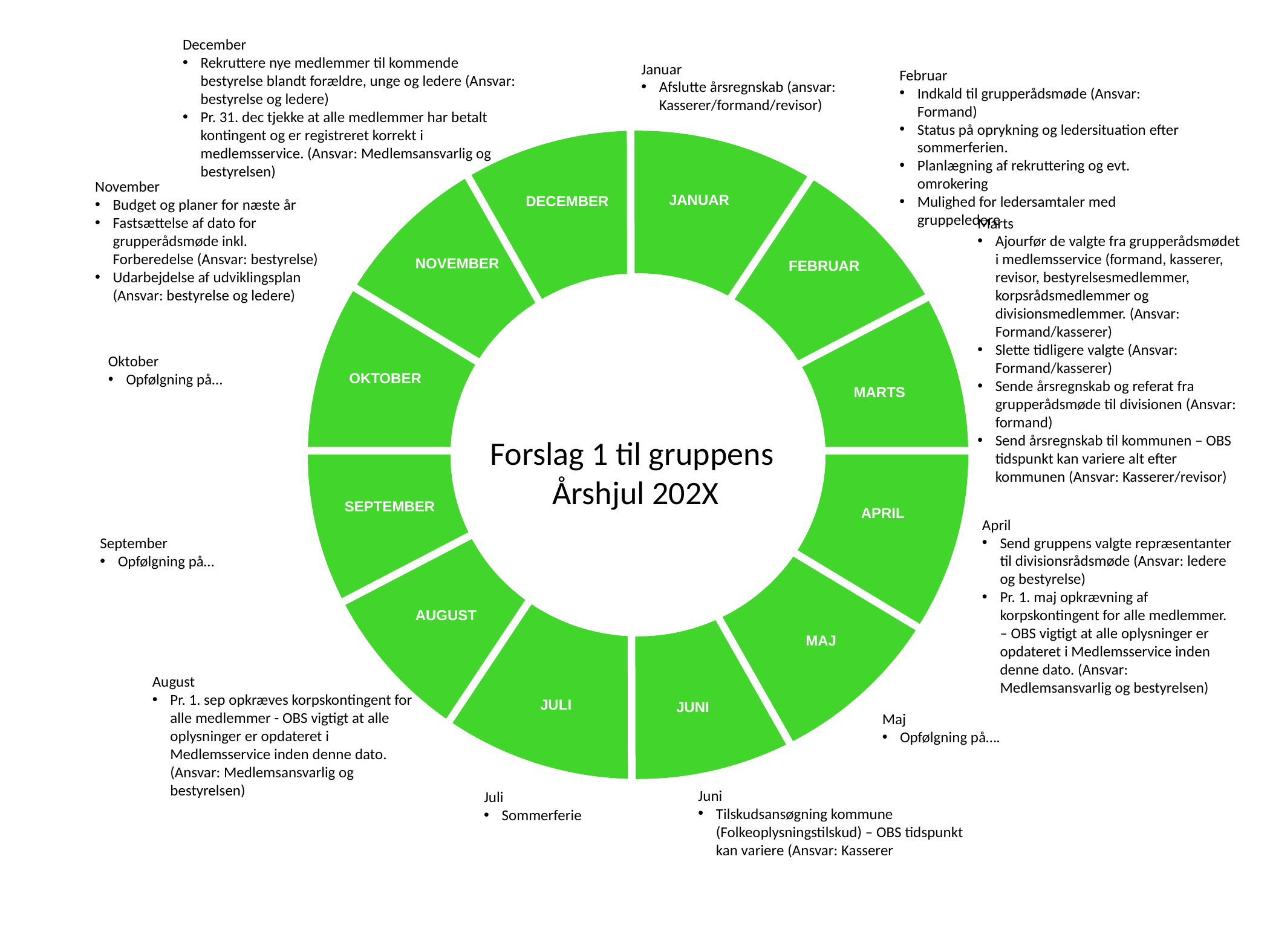

December
Rekruttere nye medlemmer til kommende bestyrelse blandt forældre, unge og ledere (Ansvar: bestyrelse og ledere)
Pr. 31. dec tjekke at alle medlemmer har betalt kontingent og er registreret korrekt i medlemsservice. (Ansvar: Medlemsansvarlig og bestyrelsen)

Januar
Afslutte årsregnskab (ansvar: Kasserer/formand/revisor)
Februar
Indkald til grupperådsmøde (Ansvar: Formand)
Status på oprykning og ledersituation efter sommerferien.
Planlægning af rekruttering og evt. omrokering
Mulighed for ledersamtaler med gruppeledere

JANUAR
DECEMBER
NOVEMBER
FEBRUAR
OKTOBER
MARTS
SEPTEMBER
APRIL
AUGUST
MAJ
JULI
JUNI
November
Budget og planer for næste år
Fastsættelse af dato for grupperådsmøde inkl. Forberedelse (Ansvar: bestyrelse)
Udarbejdelse af udviklingsplan (Ansvar: bestyrelse og ledere)
Marts
Ajourfør de valgte fra grupperådsmødet i medlemsservice (formand, kasserer, revisor, bestyrelsesmedlemmer, korpsrådsmedlemmer og divisionsmedlemmer. (Ansvar: Formand/kasserer)
Slette tidligere valgte (Ansvar: Formand/kasserer)
Sende årsregnskab og referat fra grupperådsmøde til divisionen (Ansvar: formand)
Send årsregnskab til kommunen – OBS tidspunkt kan variere alt efter kommunen (Ansvar: Kasserer/revisor)
Oktober
Opfølgning på…
Forslag 1 til gruppens
Årshjul 202X
April
Send gruppens valgte repræsentanter til divisionsrådsmøde (Ansvar: ledere og bestyrelse)
Pr. 1. maj opkrævning af korpskontingent for alle medlemmer. – OBS vigtigt at alle oplysninger er opdateret i Medlemsservice inden denne dato. (Ansvar: Medlemsansvarlig og bestyrelsen)
September
Opfølgning på…

August
Pr. 1. sep opkræves korpskontingent for alle medlemmer - OBS vigtigt at alle oplysninger er opdateret i Medlemsservice inden denne dato. (Ansvar: Medlemsansvarlig og bestyrelsen)
Maj
Opfølgning på….
Juni
Tilskudsansøgning kommune (Folkeoplysningstilskud) – OBS tidspunkt kan variere (Ansvar: Kasserer
Juli
Sommerferie